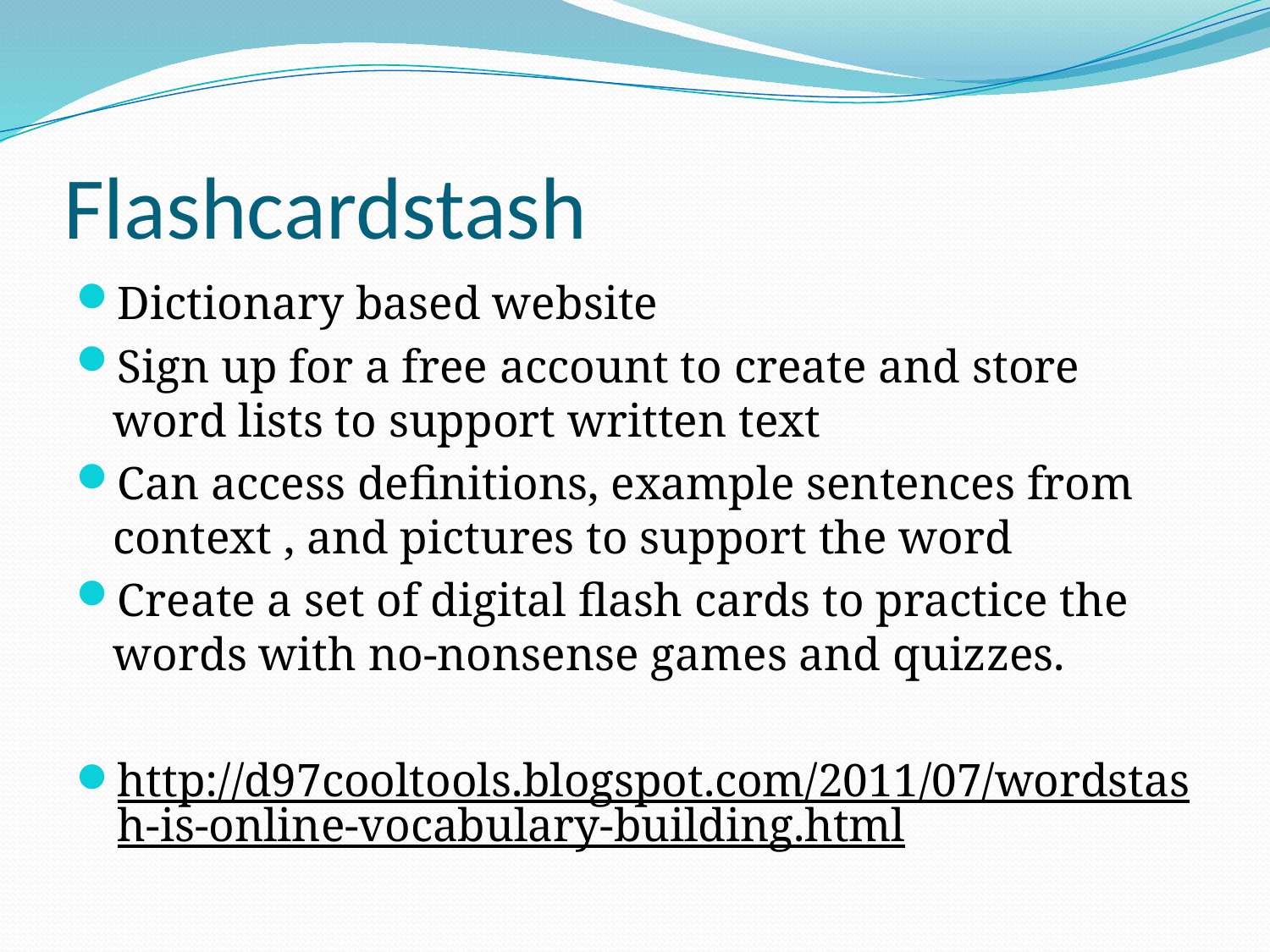

# Flashcardstash
Dictionary based website
Sign up for a free account to create and store word lists to support written text
Can access definitions, example sentences from context , and pictures to support the word
Create a set of digital flash cards to practice the words with no-nonsense games and quizzes.

http://d97cooltools.blogspot.com/2011/07/wordstash-is-online-vocabulary-building.html